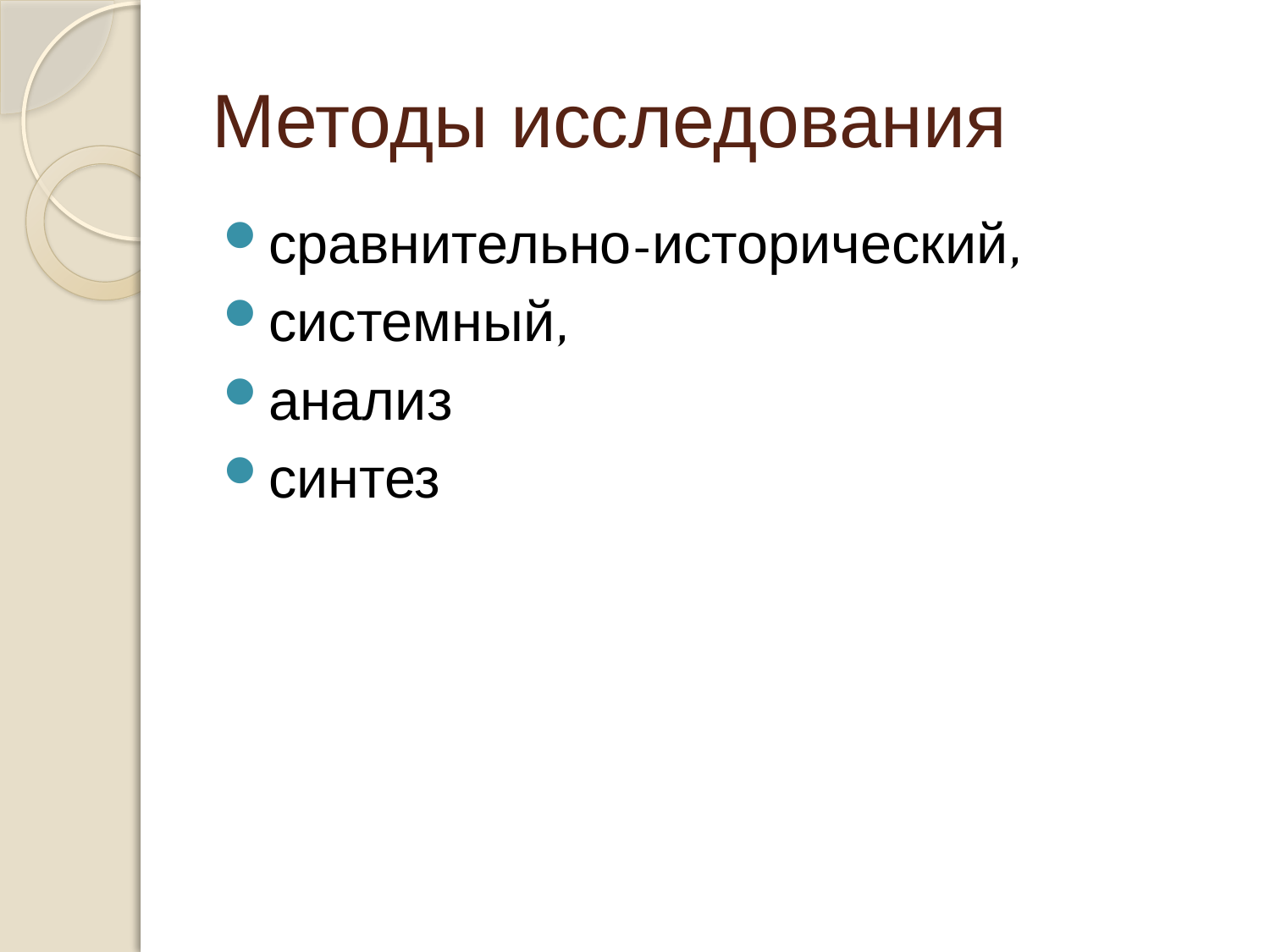

# Методы исследования
сравнительно-исторический,
системный,
анализ
синтез